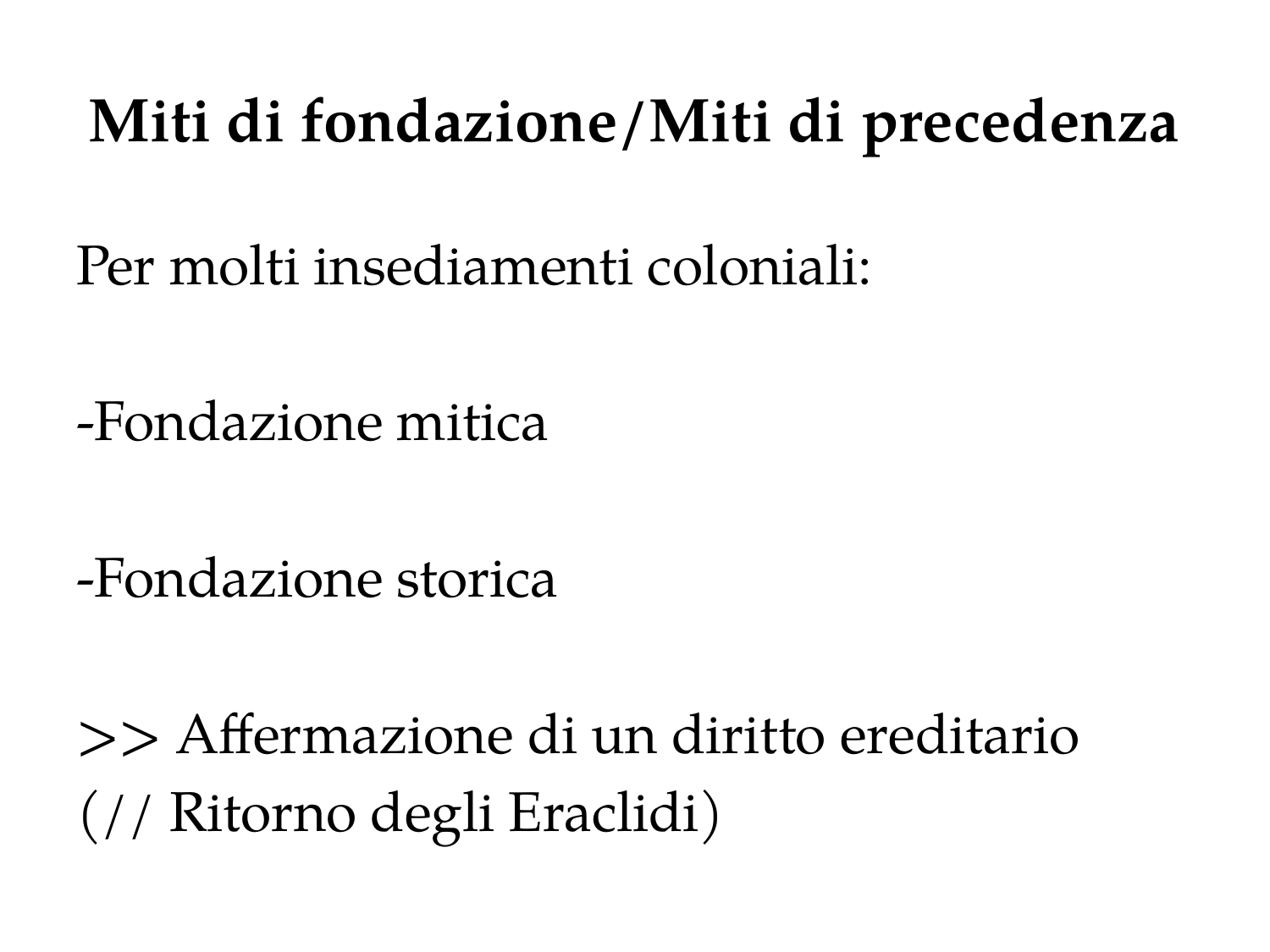

# Miti di fondazione/Miti di precedenza
Per molti insediamenti coloniali:

-Fondazione mitica

-Fondazione storica

>> Affermazione di un diritto ereditario
(// Ritorno degli Eraclidi)